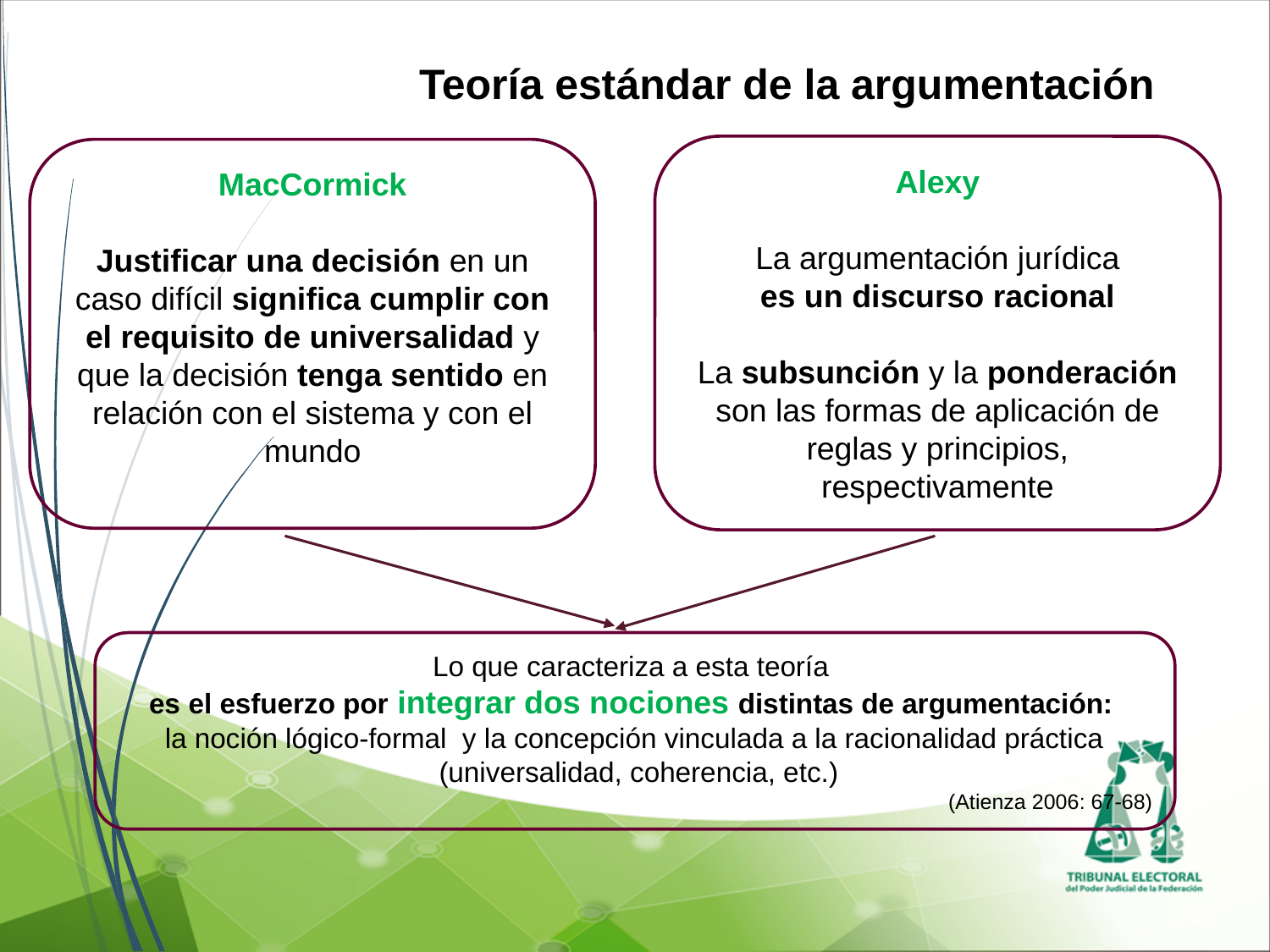

Teoría estándar de la argumentación
Alexy

La argumentación jurídica
 es un discurso racional

La subsunción y la ponderación son las formas de aplicación de reglas y principios, respectivamente
MacCormick

Justificar una decisión en un caso difícil significa cumplir con el requisito de universalidad y que la decisión tenga sentido en relación con el sistema y con el mundo

Lo que caracteriza a esta teoría
es el esfuerzo por integrar dos nociones distintas de argumentación:
la noción lógico-formal  y la concepción vinculada a la racionalidad práctica
 (universalidad, coherencia, etc.)
(Atienza 2006: 67-68)